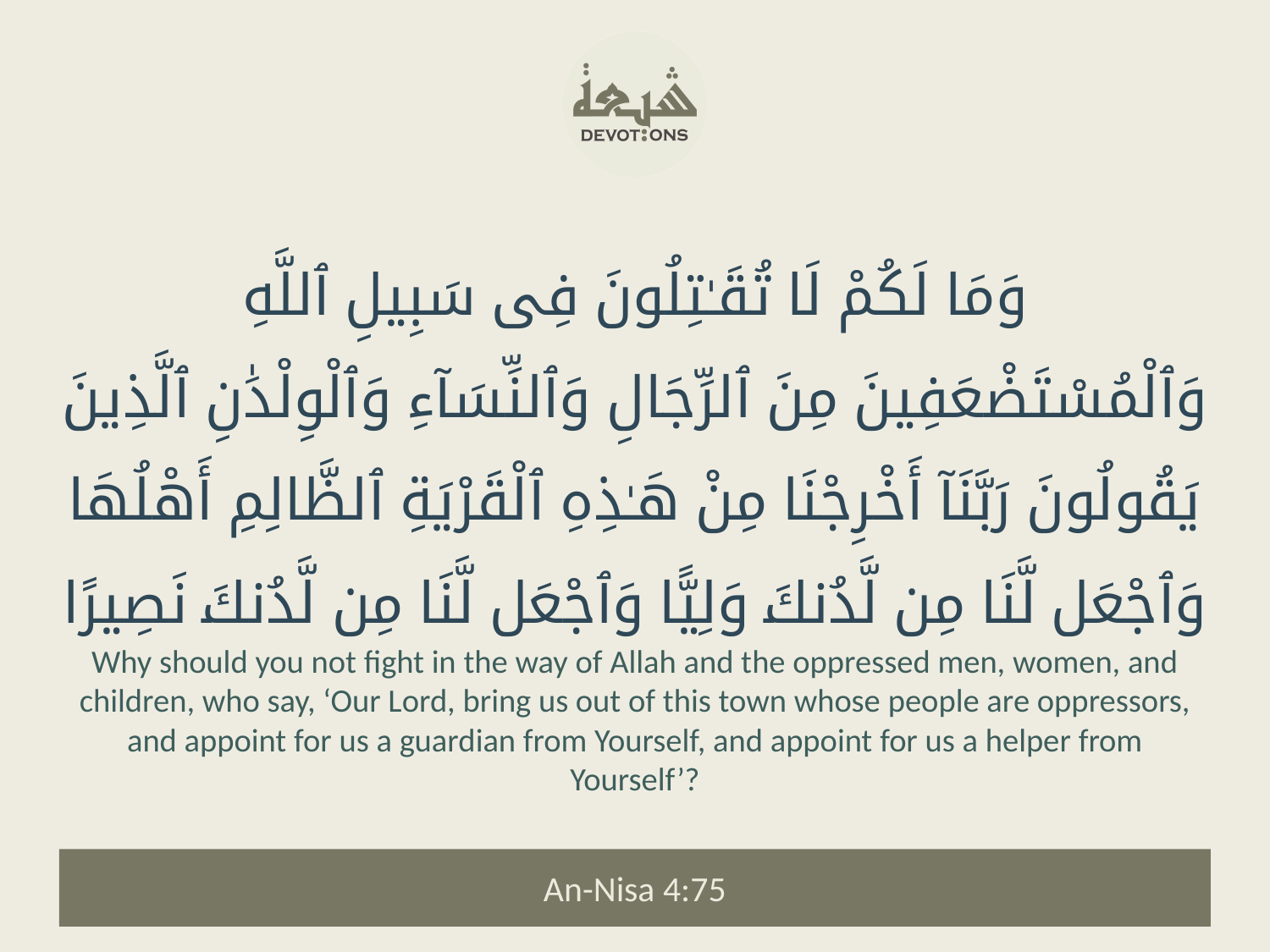

وَمَا لَكُمْ لَا تُقَـٰتِلُونَ فِى سَبِيلِ ٱللَّهِ وَٱلْمُسْتَضْعَفِينَ مِنَ ٱلرِّجَالِ وَٱلنِّسَآءِ وَٱلْوِلْدَٰنِ ٱلَّذِينَ يَقُولُونَ رَبَّنَآ أَخْرِجْنَا مِنْ هَـٰذِهِ ٱلْقَرْيَةِ ٱلظَّالِمِ أَهْلُهَا وَٱجْعَل لَّنَا مِن لَّدُنكَ وَلِيًّا وَٱجْعَل لَّنَا مِن لَّدُنكَ نَصِيرًا
Why should you not fight in the way of Allah and the oppressed men, women, and children, who say, ‘Our Lord, bring us out of this town whose people are oppressors, and appoint for us a guardian from Yourself, and appoint for us a helper from Yourself’?
An-Nisa 4:75